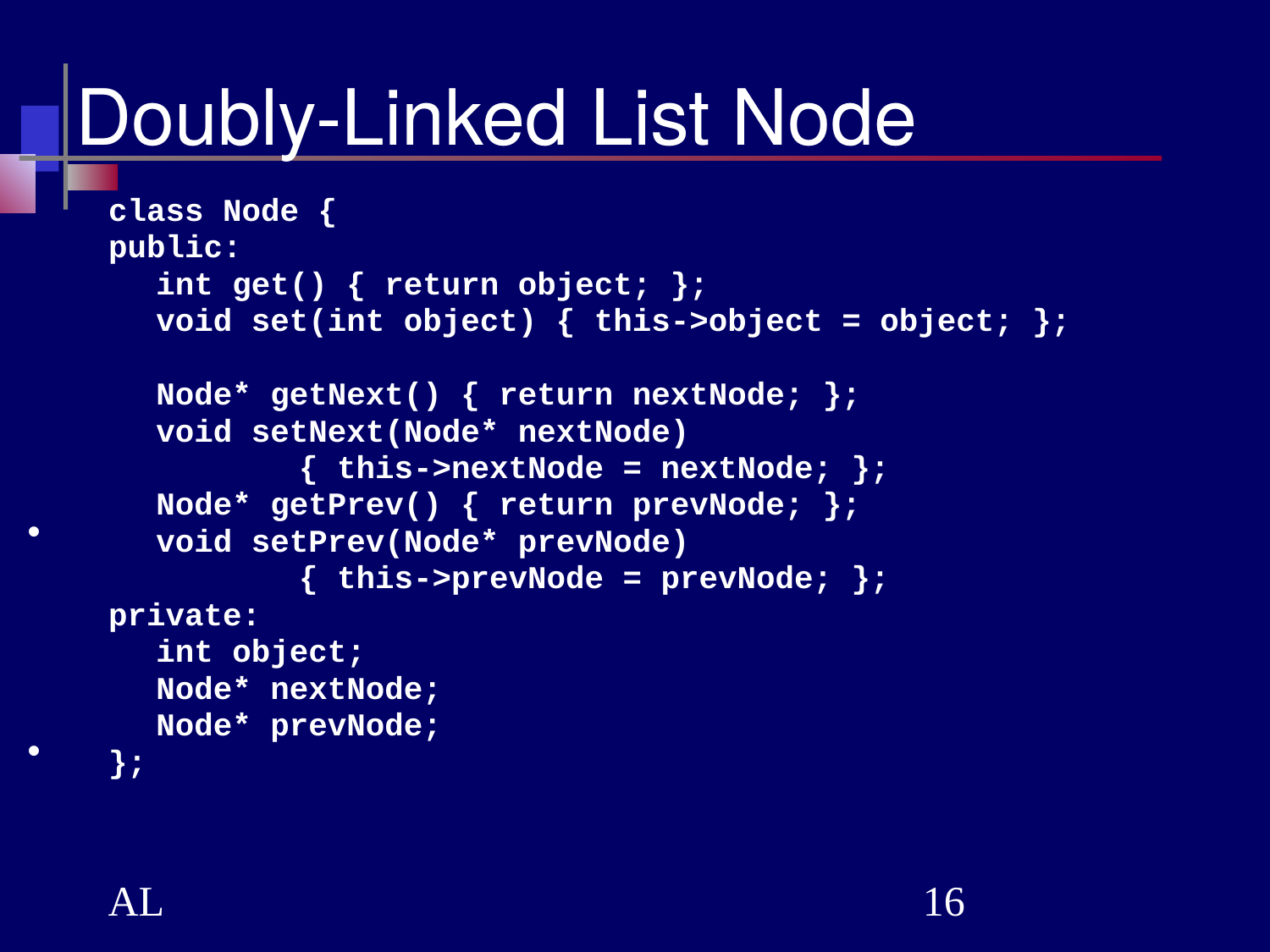

# Doubly-Linked List Node
class Node {
public:
	int get() { return object; };
	void set(int object) { this->object = object; };

	Node* getNext() { return nextNode; };
	void setNext(Node* nextNode)
          { this->nextNode = nextNode; };
	Node* getPrev() { return prevNode; };
	void setPrev(Node* prevNode)
          { this->prevNode = prevNode; };
private:
	int object;
	Node* nextNode;
	Node* prevNode;
};

•

•
AL
16